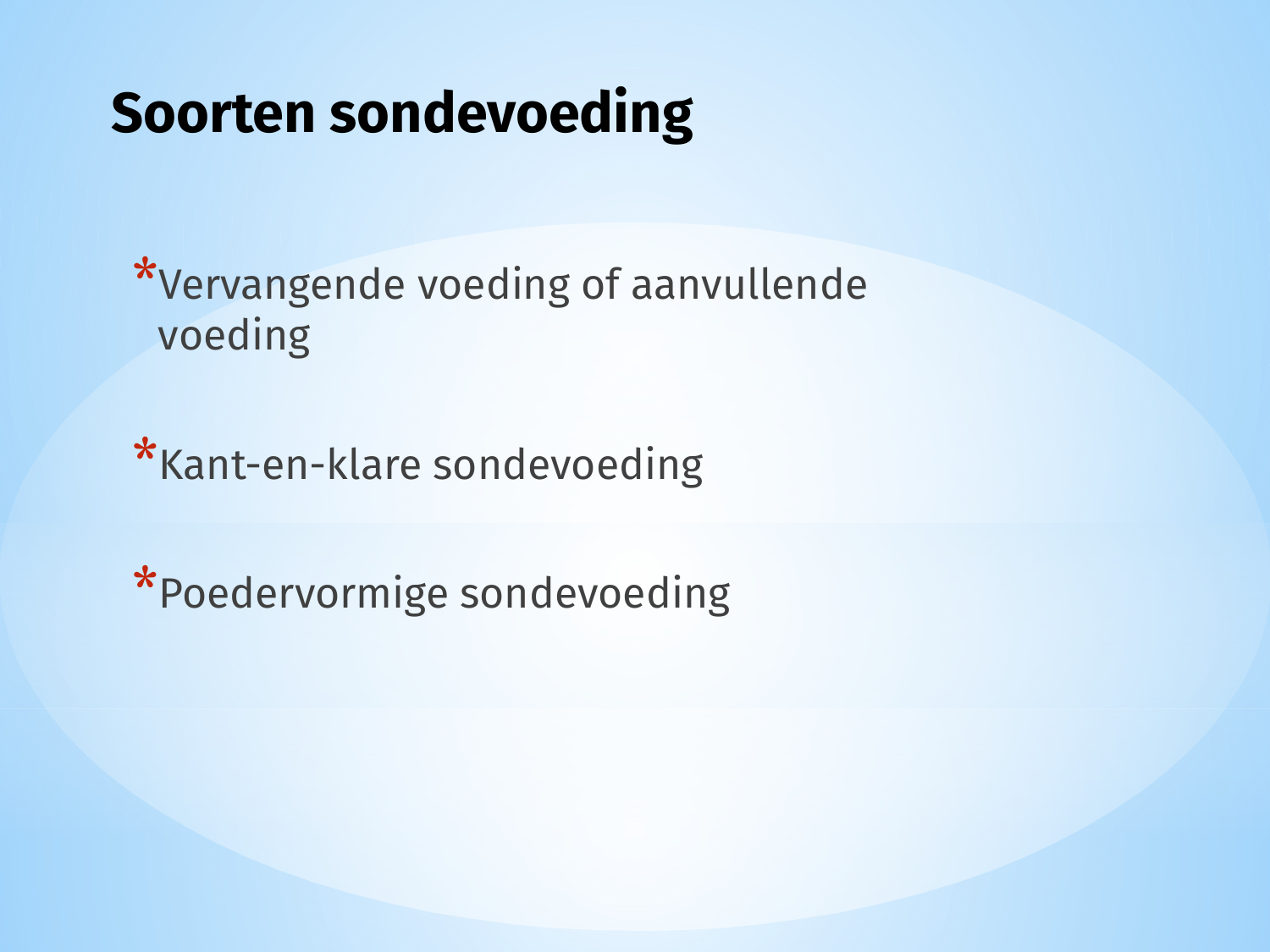

# Soorten sondevoeding
Vervangende voeding of aanvullende voeding

Kant-en-klare sondevoeding

Poedervormige sondevoeding